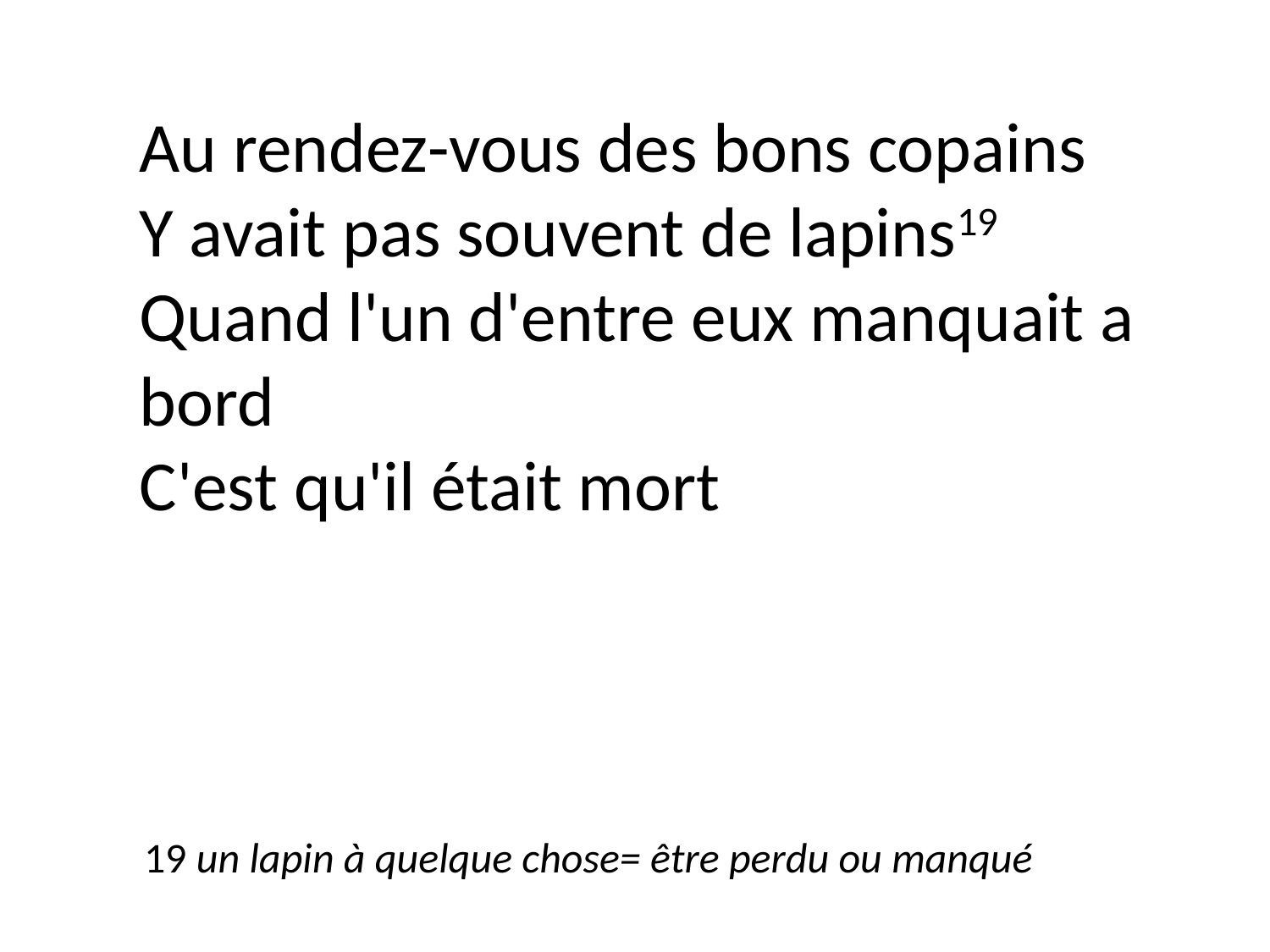

Au rendez-vous des bons copains
Y avait pas souvent de lapins19
Quand l'un d'entre eux manquait a bord
C'est qu'il était mort
19 un lapin à quelque chose= être perdu ou manqué